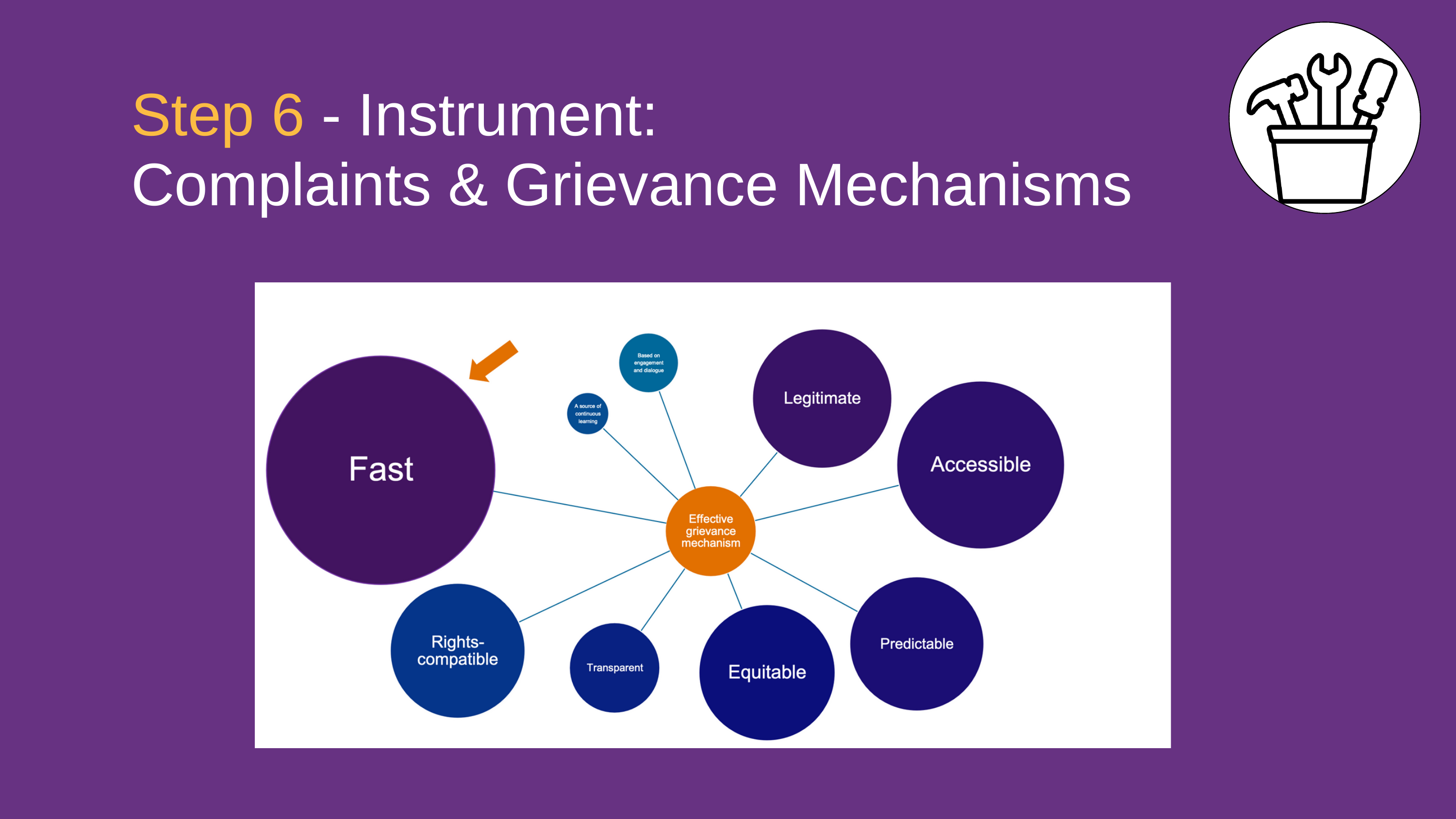

Step 6 - Instrument:
Complaints & Grievance Mechanisms